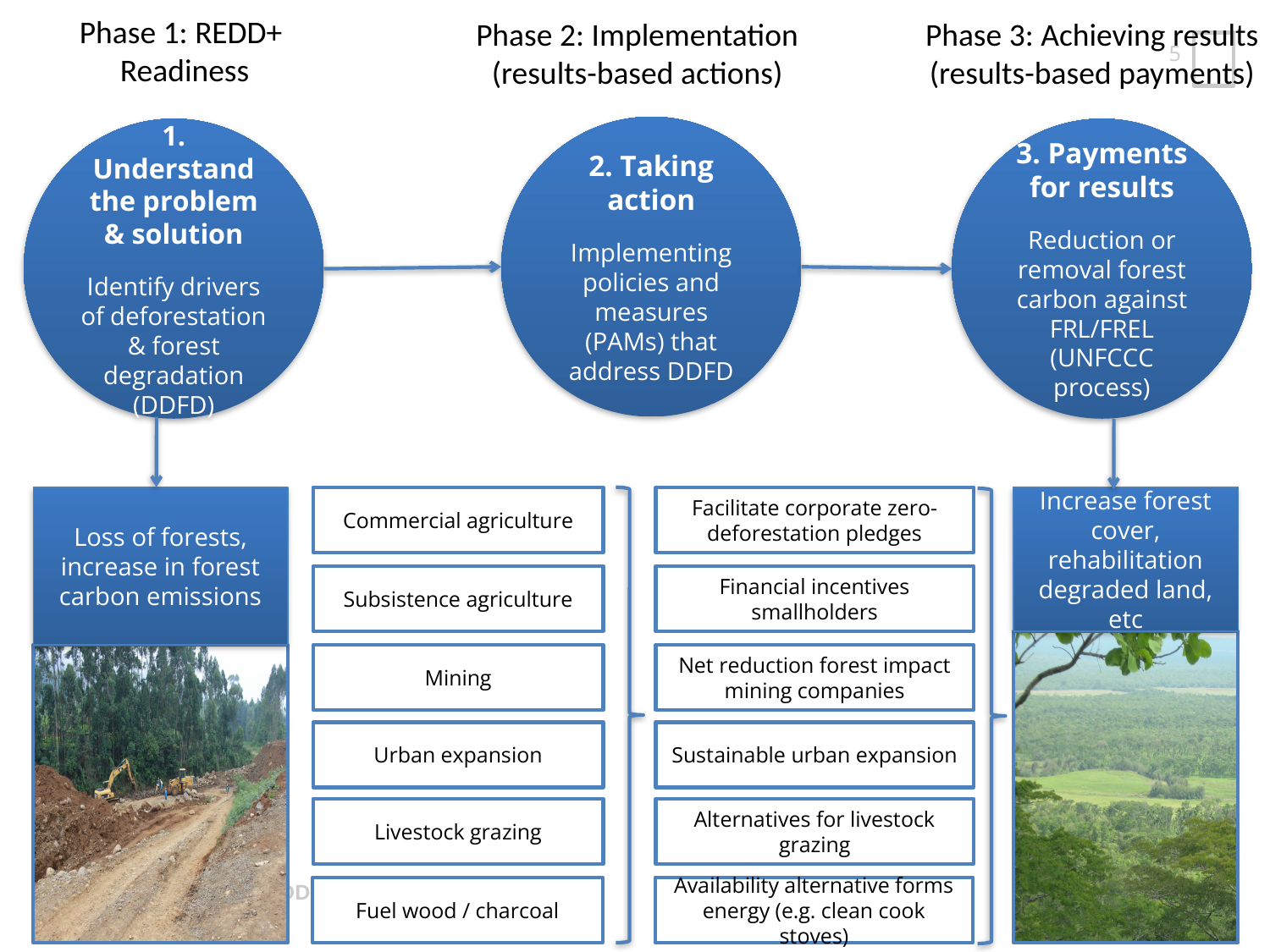

Phase 1: REDD+
Readiness
Phase 2: Implementation
(results-based actions)
Phase 3: Achieving results
(results-based payments)
2. Taking action

Implementing policies and measures (PAMs) that address DDFD
1. Understand the problem & solution

Identify drivers of deforestation & forest degradation (DDFD)
3. Payments for results

Reduction or removal forest carbon against FRL/FREL (UNFCCC process)
Loss of forests, increase in forest carbon emissions
Commercial agriculture
Subsistence agriculture
Mining
Urban expansion
Livestock grazing
Fuel wood / charcoal

Facilitate corporate zero-deforestation pledges
Financial incentives smallholders
Net reduction forest impact mining companies
Sustainable urban expansion
Alternatives for livestock grazing
Availability alternative forms energy (e.g. clean cook stoves)
Increase forest cover, rehabilitation degraded land, etc

Increase forest cover

Reduction forest cover